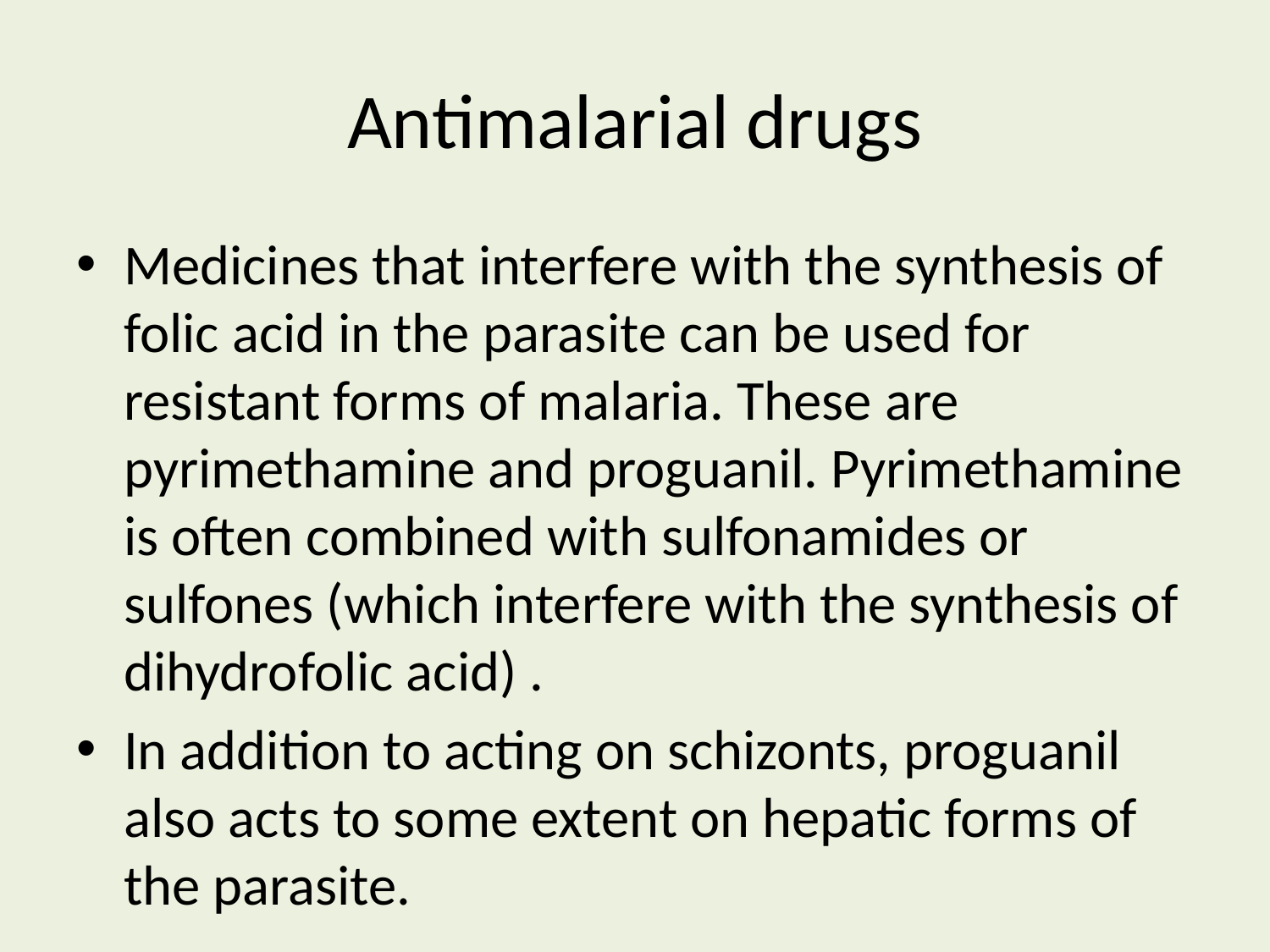

# Antimalarial drugs
Medicines that interfere with the synthesis of folic acid in the parasite can be used for resistant forms of malaria. These are pyrimethamine and proguanil. Pyrimethamine is often combined with sulfonamides or sulfones (which interfere with the synthesis of dihydrofolic acid) .
In addition to acting on schizonts, proguanil also acts to some extent on hepatic forms of the parasite.